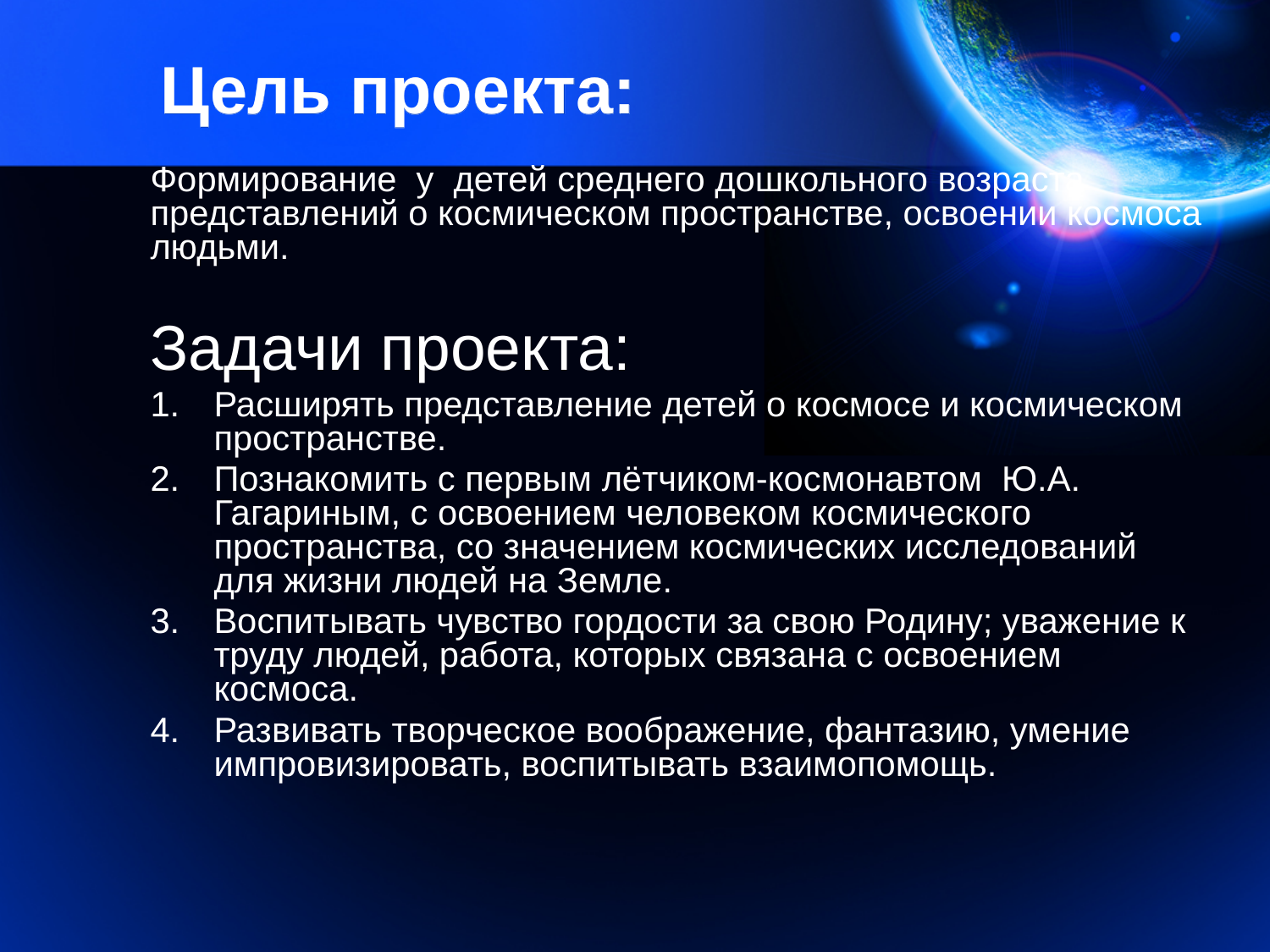

# Цель проекта:
Формирование  у  детей среднего дошкольного возраста представлений о космическом пространстве, освоении космоса людьми.
Задачи проекта:
Расширять представление детей о космосе и космическом пространстве.
Познакомить с первым лётчиком-космонавтом  Ю.А. Гагариным, с освоением человеком космического пространства, со значением космических исследований для жизни людей на Земле.
Воспитывать чувство гордости за свою Родину; уважение к труду людей, работа, которых связана с освоением космоса.
Развивать творческое воображение, фантазию, умение импровизировать, воспитывать взаимопомощь.